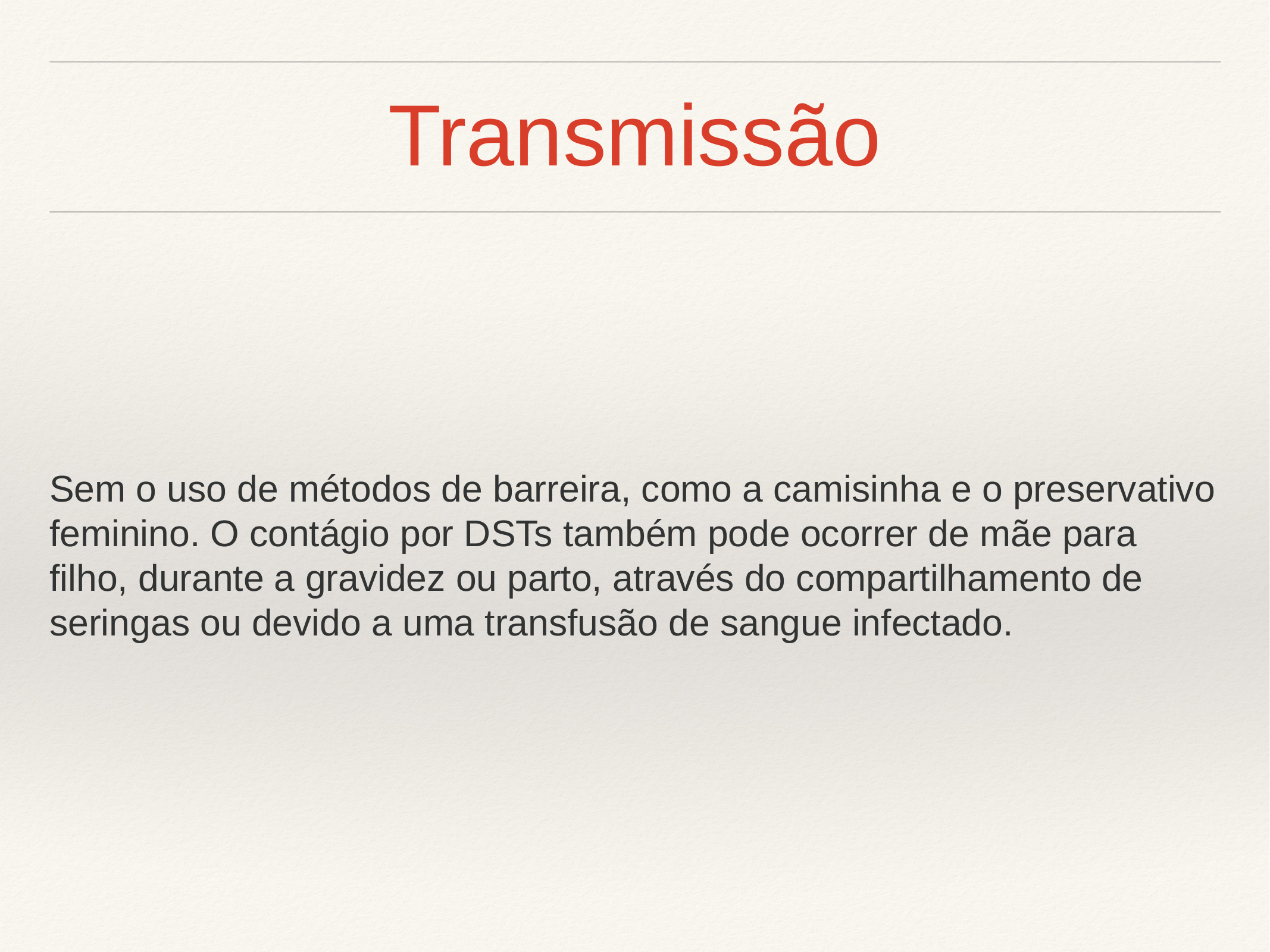

# Transmissão
Sem o uso de métodos de barreira, como a camisinha e o preservativo feminino. O contágio por DSTs também pode ocorrer de mãe para filho, durante a gravidez ou parto, através do compartilhamento de seringas ou devido a uma transfusão de sangue infectado.